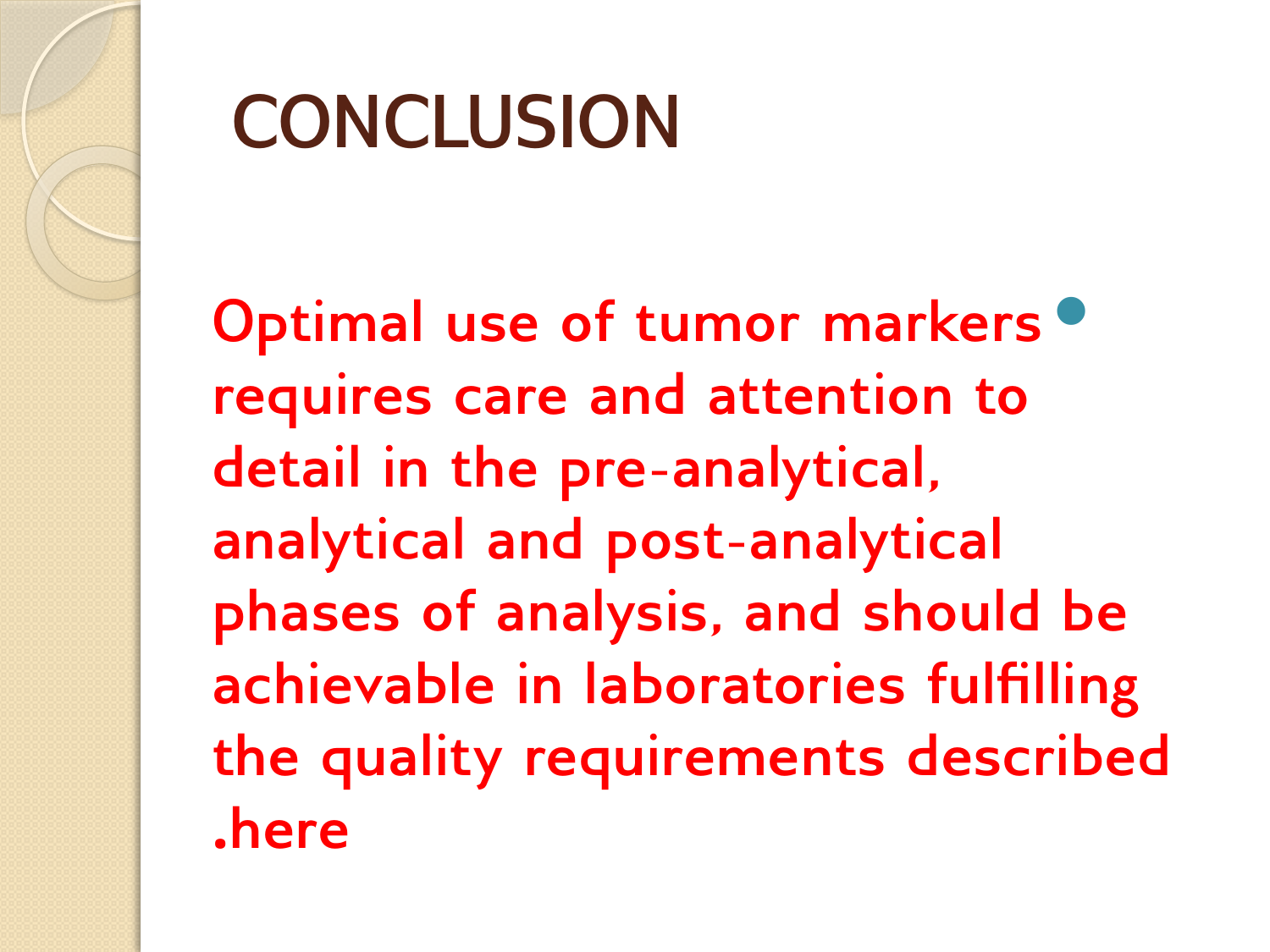

# CONCLUSION

Optimal use of tumor markers requires care and attention to detail in the pre-analytical, analytical and post-analytical phases of analysis, and should be achievable in laboratories fulfilling the quality requirements described here.